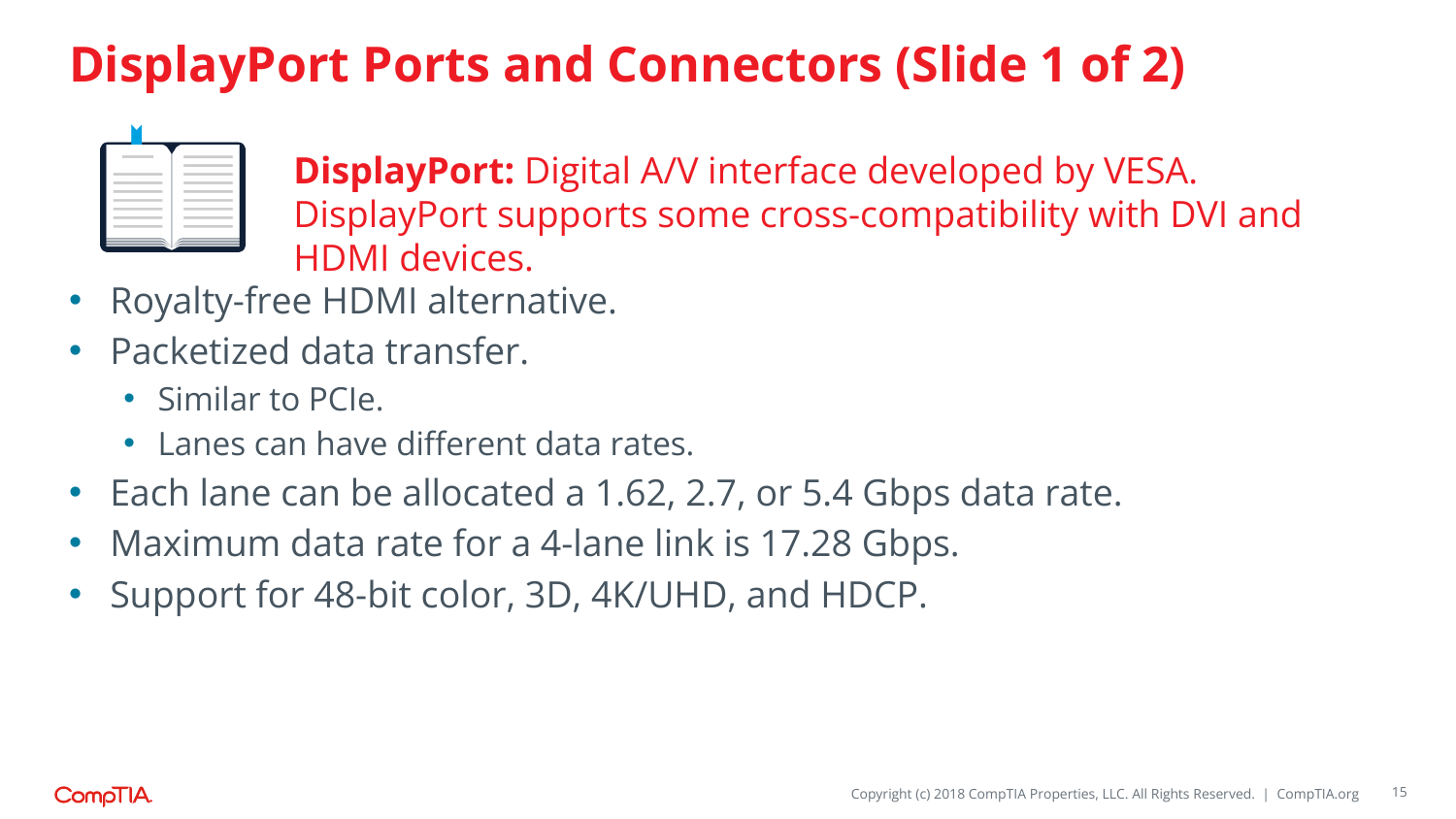

# DisplayPort Ports and Connectors (Slide 1 of 2)
DisplayPort: Digital A/V interface developed by VESA. DisplayPort supports some cross-compatibility with DVI and HDMI devices.
Royalty-free HDMI alternative.
Packetized data transfer.
Similar to PCIe.
Lanes can have different data rates.
Each lane can be allocated a 1.62, 2.7, or 5.4 Gbps data rate.
Maximum data rate for a 4-lane link is 17.28 Gbps.
Support for 48-bit color, 3D, 4K/UHD, and HDCP.
15